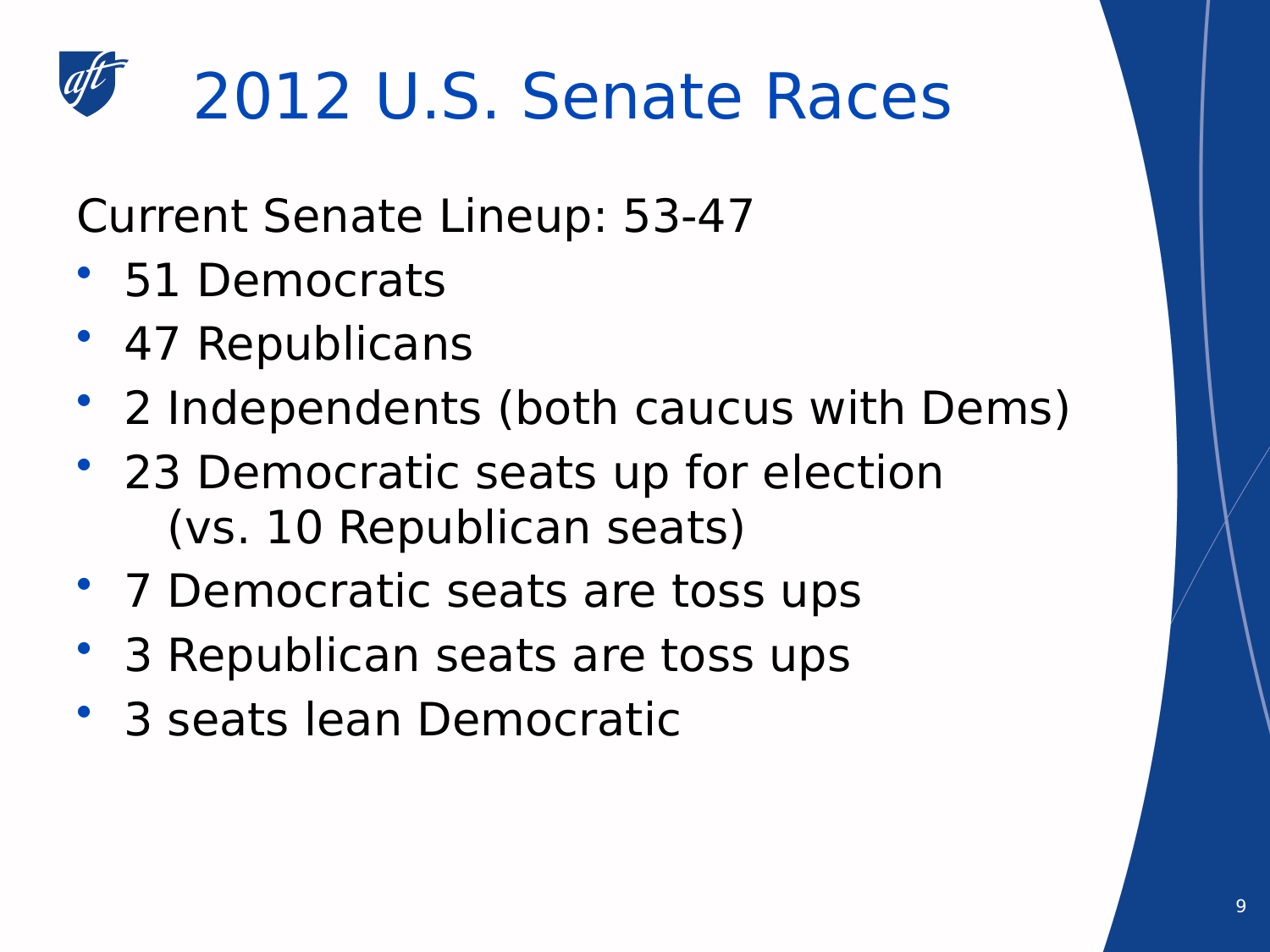

# 2012 U.S. Senate Races
Current Senate Lineup: 53-47
51 Democrats
47 Republicans
2 Independents (both caucus with Dems)
23 Democratic seats up for election                    (vs. 10 Republican seats)
7 Democratic seats are toss ups
3 Republican seats are toss ups
3 seats lean Democratic

9